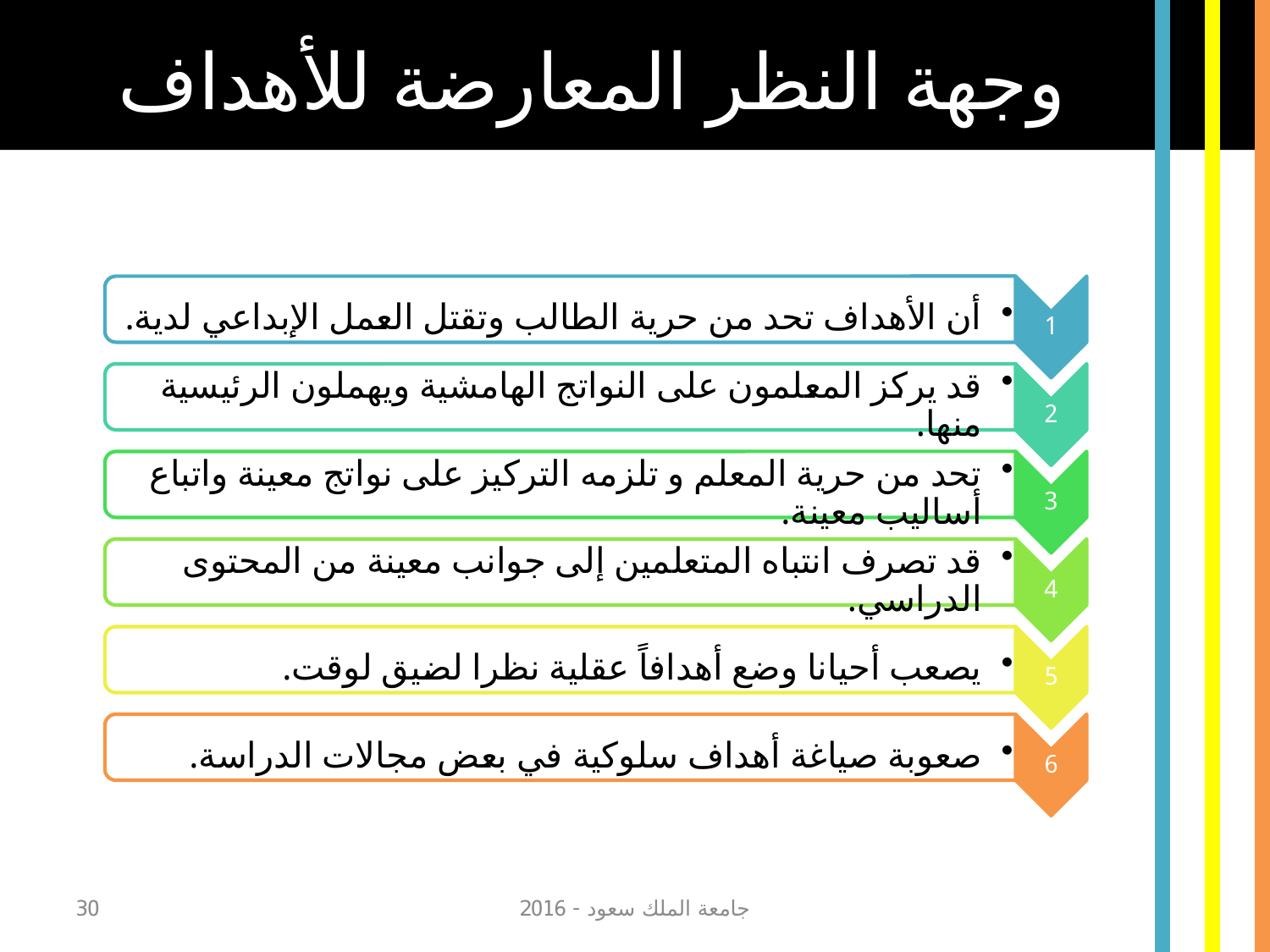

وجهة النظر المعارضة للأهداف
1
أن الأهداف تحد من حرية الطالب وتقتل العمل الإبداعي لدية.
2
قد يركز المعلمون على النواتج الهامشية ويهملون الرئيسية منها.
3
تحد من حرية المعلم و تلزمه التركيز على نواتج معينة واتباع أساليب معينة.
4
قد تصرف انتباه المتعلمين إلى جوانب معينة من المحتوى الدراسي.
5
يصعب أحيانا وضع أهدافاً عقلية نظرا لضيق لوقت.
6
صعوبة صياغة أهداف سلوكية في بعض مجالات الدراسة.
30
جامعة الملك سعود - 2016